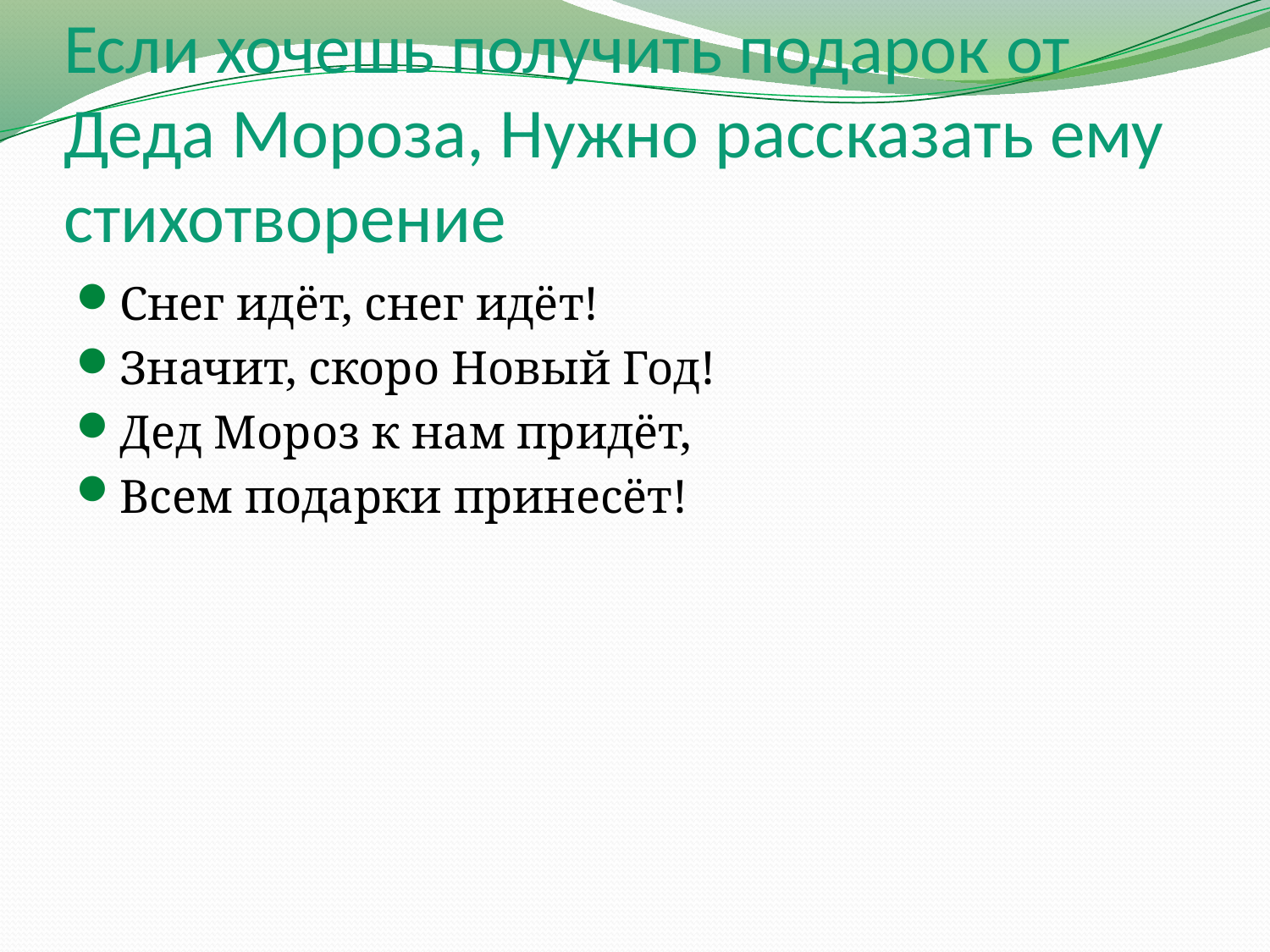

# Если хочешь получить подарок от Деда Мороза, Нужно рассказать ему стихотворение
Снег идёт, снег идёт!
Значит, скоро Новый Год!
Дед Мороз к нам придёт,
Всем подарки принесёт!